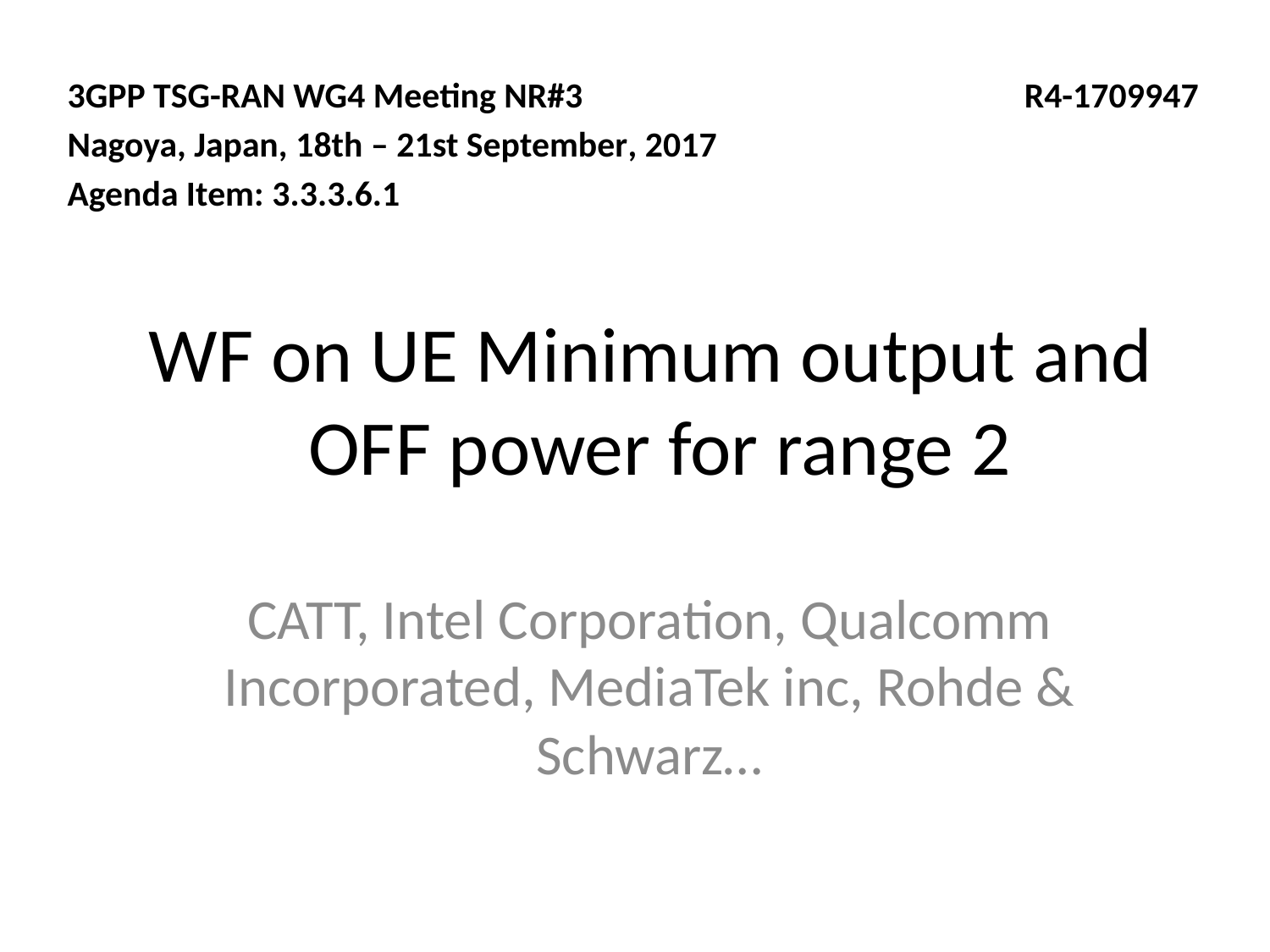

3GPP TSG-RAN WG4 Meeting NR#3                                                       R4-1709947
Nagoya, Japan, 18th – 21st September, 2017
Agenda Item: 3.3.3.6.1
# WF on UE Minimum output and  OFF power for range 2
CATT, Intel Corporation, Qualcomm Incorporated, MediaTek inc, Rohde & Schwarz…